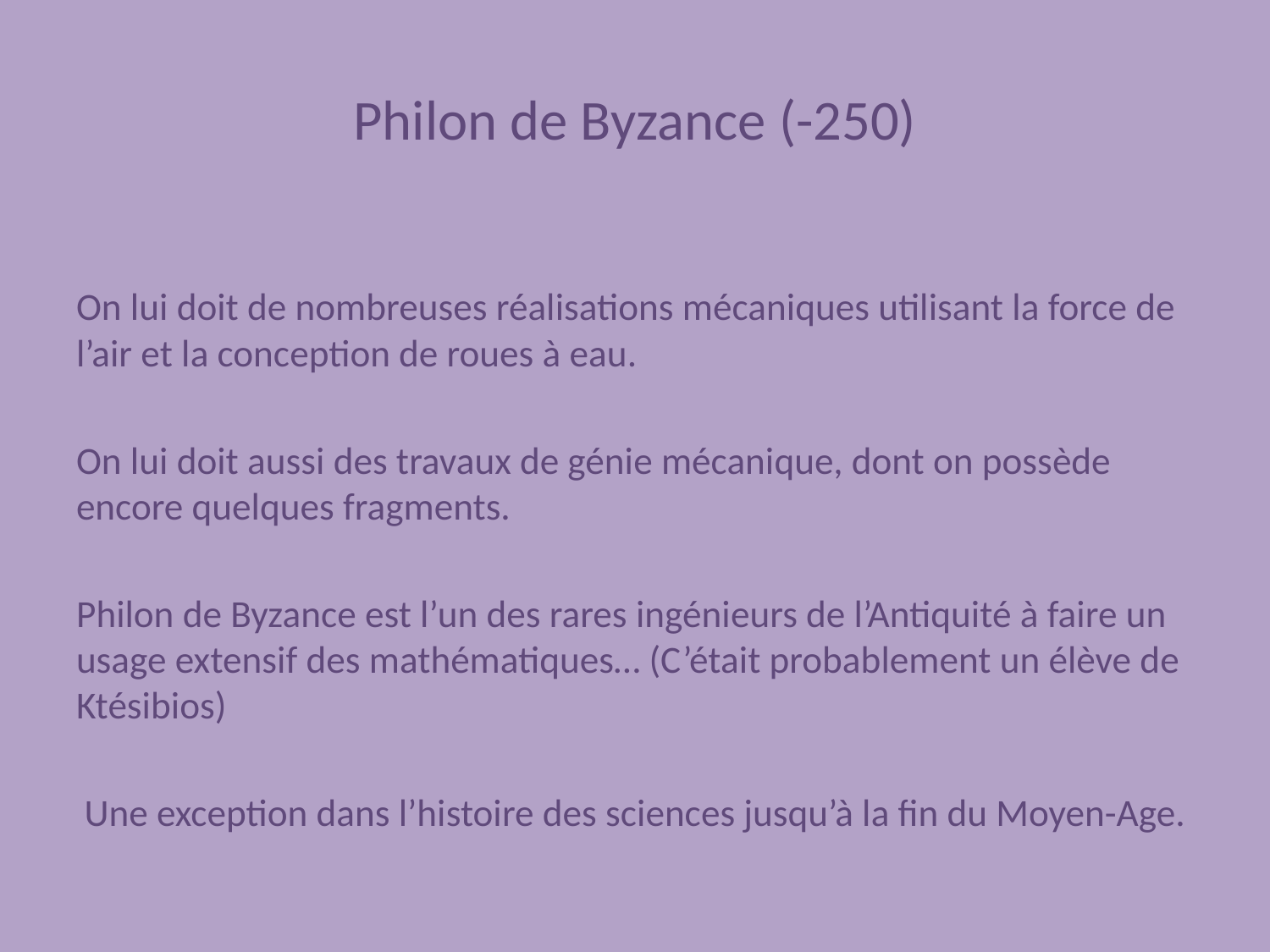

# Philon de Byzance (-250)

On lui doit de nombreuses réalisations mécaniques utilisant la force de l’air et la conception de roues à eau.

On lui doit aussi des travaux de génie mécanique, dont on possède encore quelques fragments.

Philon de Byzance est l’un des rares ingénieurs de l’Antiquité à faire un usage extensif des mathématiques… (C’était probablement un élève de Ktésibios)

Une exception dans l’histoire des sciences jusqu’à la fin du Moyen-Age.